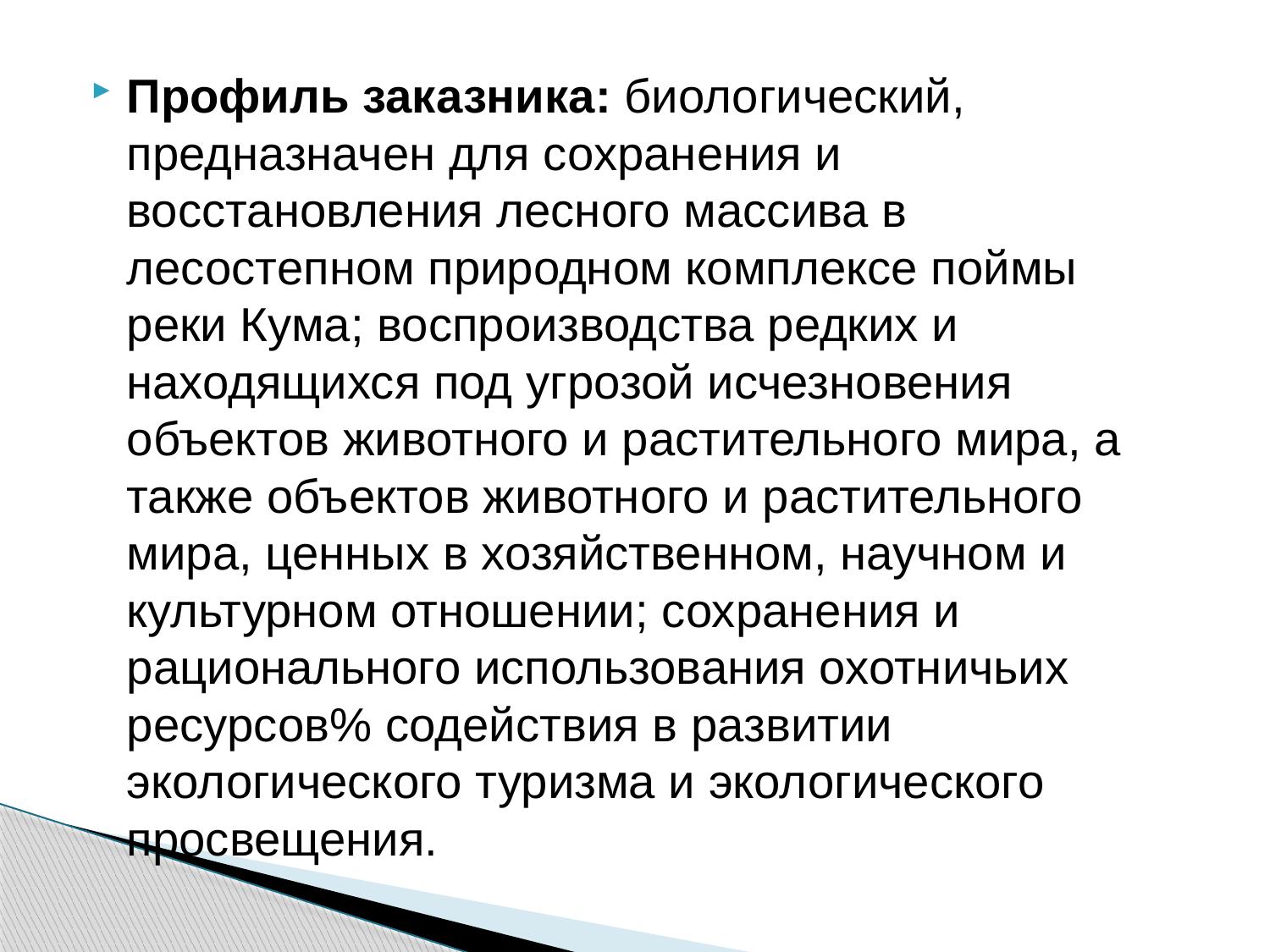

Профиль заказника: биологический, предназначен для сохранения и восстановления лесного массива в лесостепном природном комплексе поймы реки Кума; воспроизводства редких и находящихся под угрозой исчезновения объектов животного и растительного мира, а также объектов животного и растительного мира, ценных в хозяйственном, научном и культурном отношении; сохранения и рационального использования охотничьих ресурсов% содействия в развитии экологического туризма и экологического просвещения.